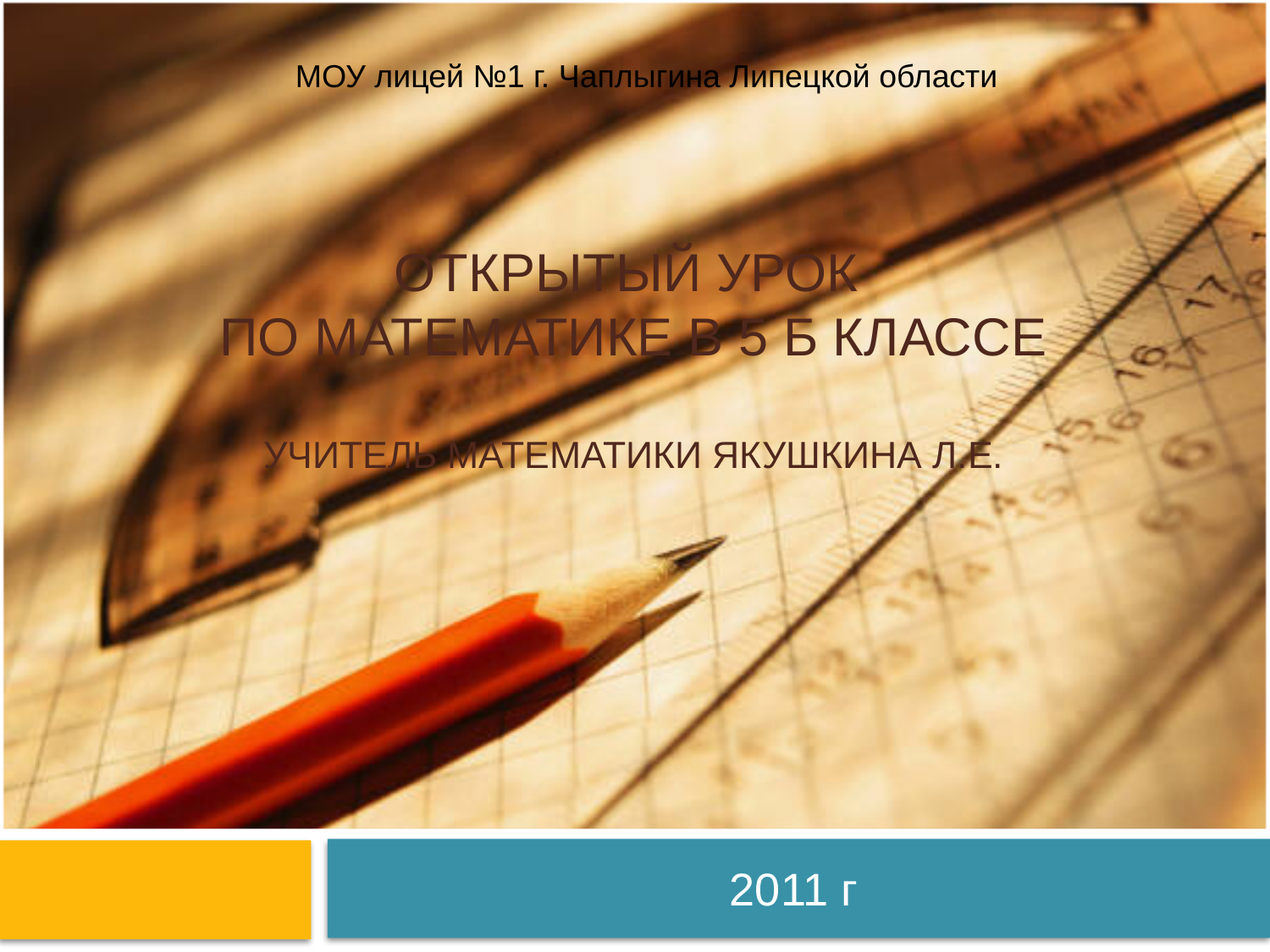

МОУ лицей №1 г. Чаплыгина Липецкой области
# Открытый урок по математике в 5 Б классе учитель математики Якушкина Л.Е.
2011 г